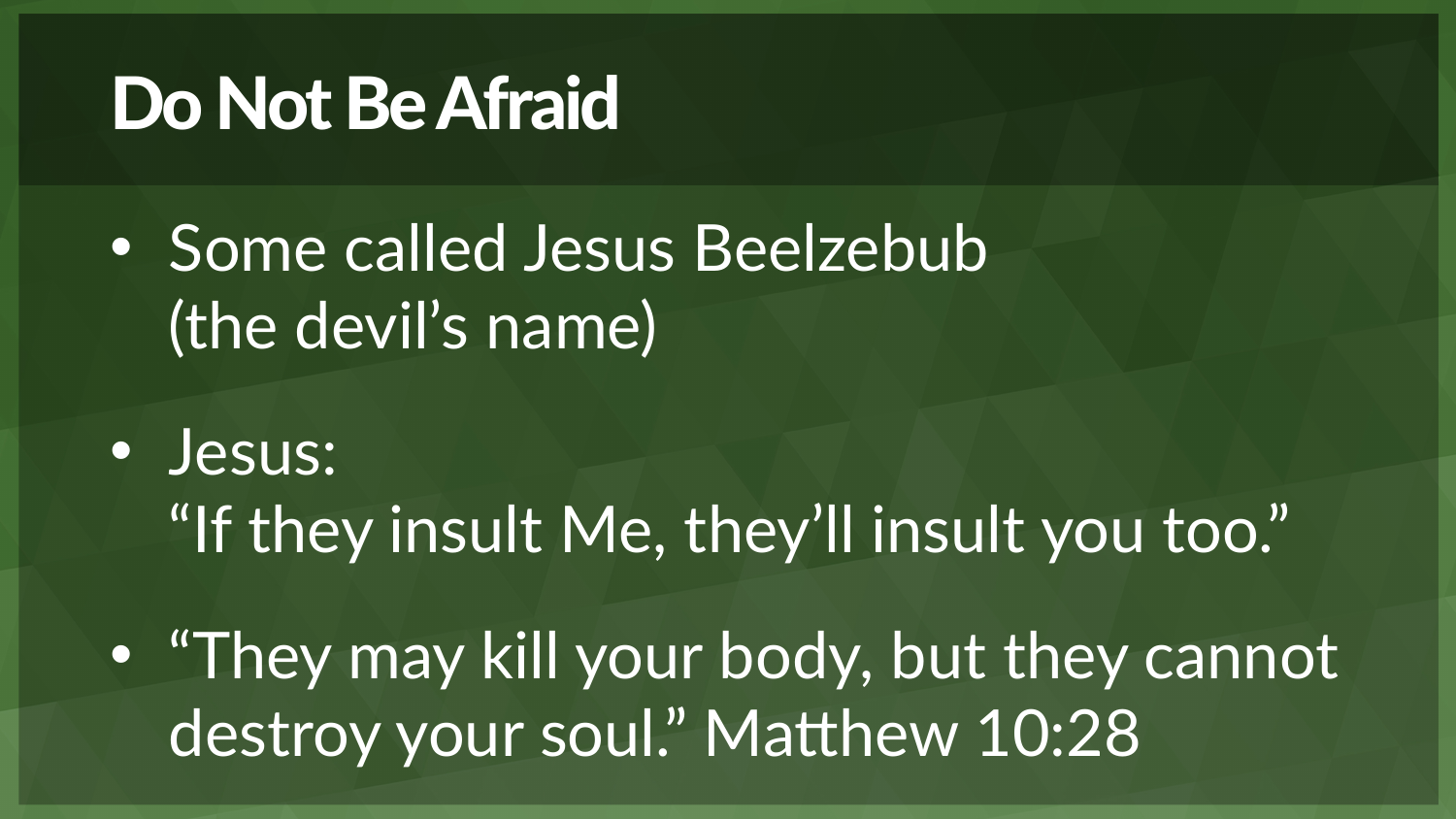

# Do Not Be Afraid
Some called Jesus Beelzebub
(the devil’s name)
Jesus:
“If they insult Me, they’ll insult you too.”
“They may kill your body, but they cannot destroy your soul.” Matthew 10:28